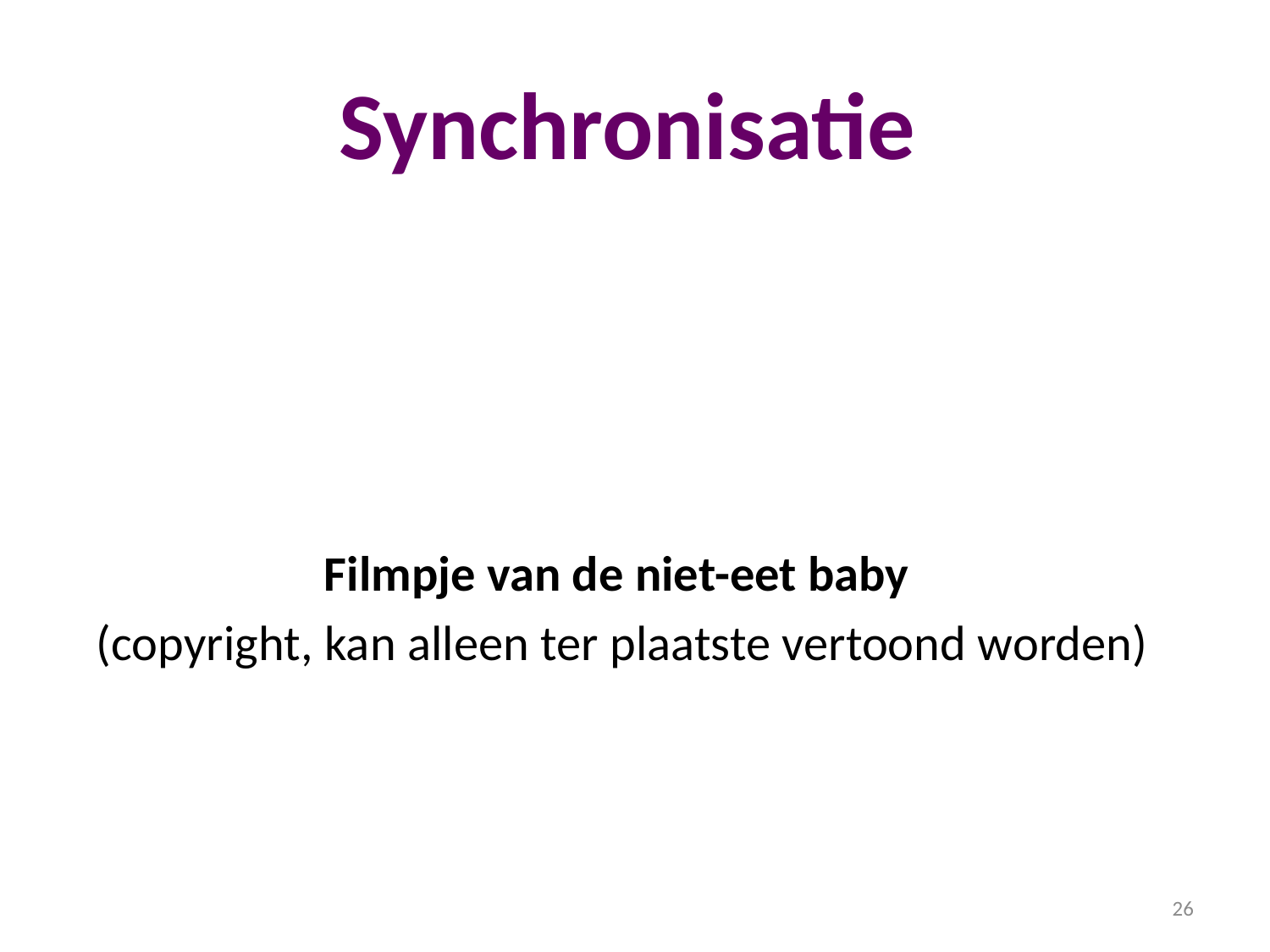

# Synchronisatie

Filmpje van de niet-eet baby
(copyright, kan alleen ter plaatste vertoond worden)
26